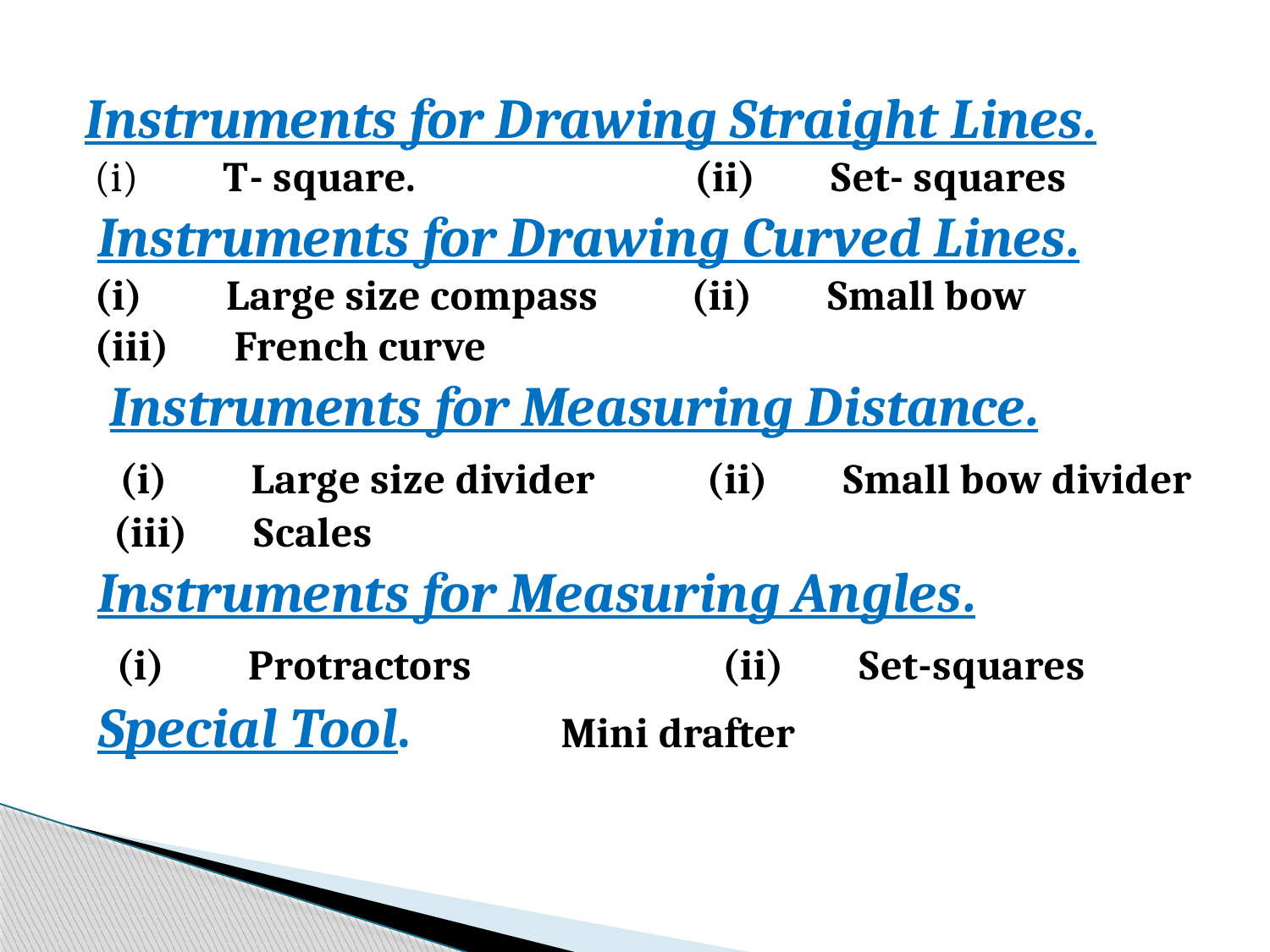

Instruments for Drawing Straight Lines.
 (i)         T- square.                              (ii)        Set- squares
 Instruments for Drawing Curved Lines.
 (i)         Large size compass          (ii)        Small bow
 (iii)       French curve
  Instruments for Measuring Distance.
   (i)         Large size divider            (ii)        Small bow divider
   (iii)       Scales
 Instruments for Measuring Angles.
   (i)         Protractors                           (ii)        Set-squares
 Special Tool.            Mini drafter